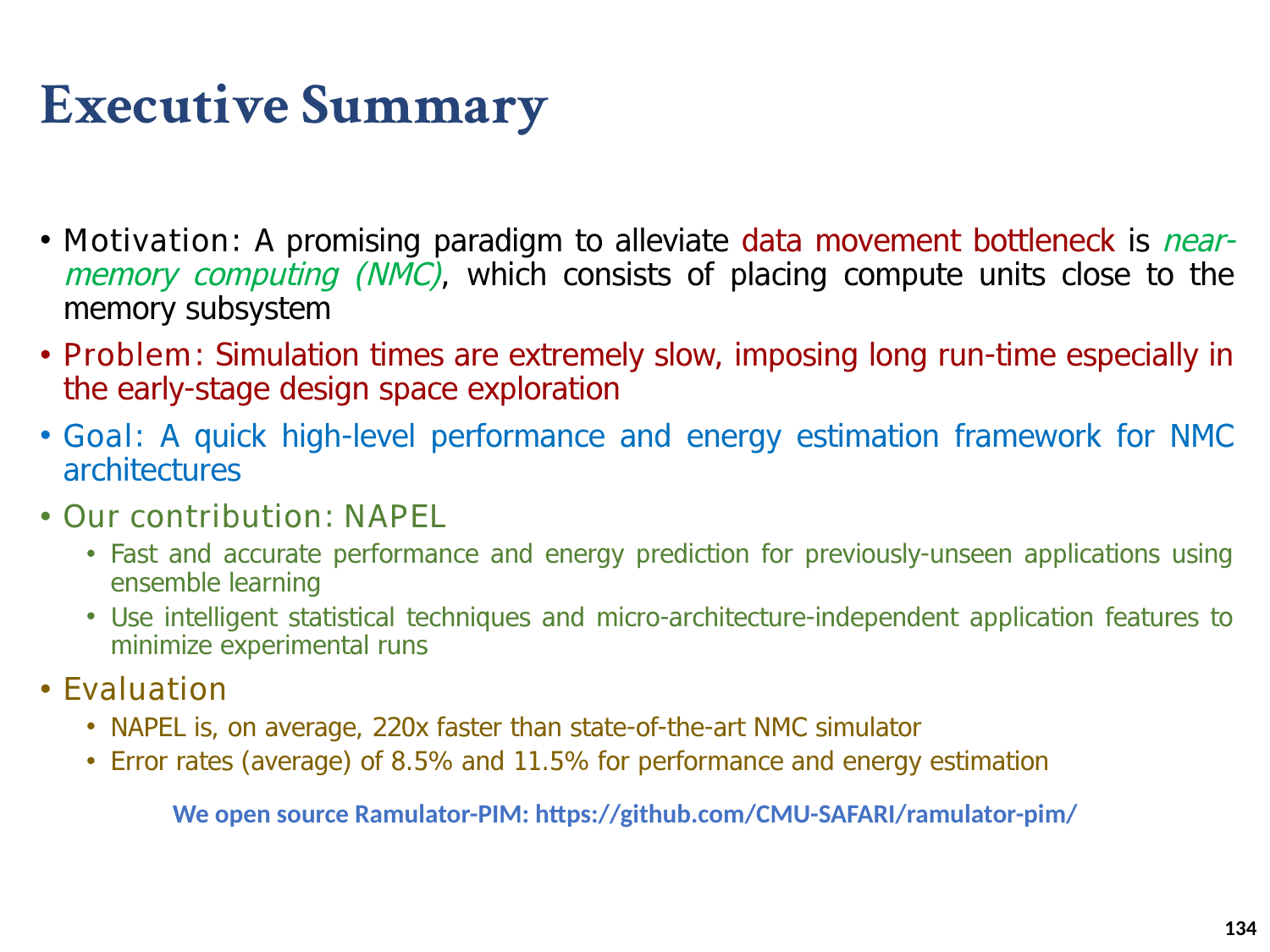

# Executive Summary
Motivation: A promising paradigm to alleviate data movement bottleneck is near-memory computing (NMC), which consists of placing compute units close to the memory subsystem
Problem: Simulation times are extremely slow, imposing long run-time especially in the early-stage design space exploration
Goal: A quick high-level performance and energy estimation framework for NMC architectures
Our contribution: NAPEL
Fast and accurate performance and energy prediction for previously-unseen applications using ensemble learning
Use intelligent statistical techniques and micro-architecture-independent application features to minimize experimental runs
Evaluation
NAPEL is, on average, 220x faster than state-of-the-art NMC simulator
Error rates (average) of 8.5% and 11.5% for performance and energy estimation
We open source Ramulator-PIM: https://github.com/CMU-SAFARI/ramulator-pim/
134